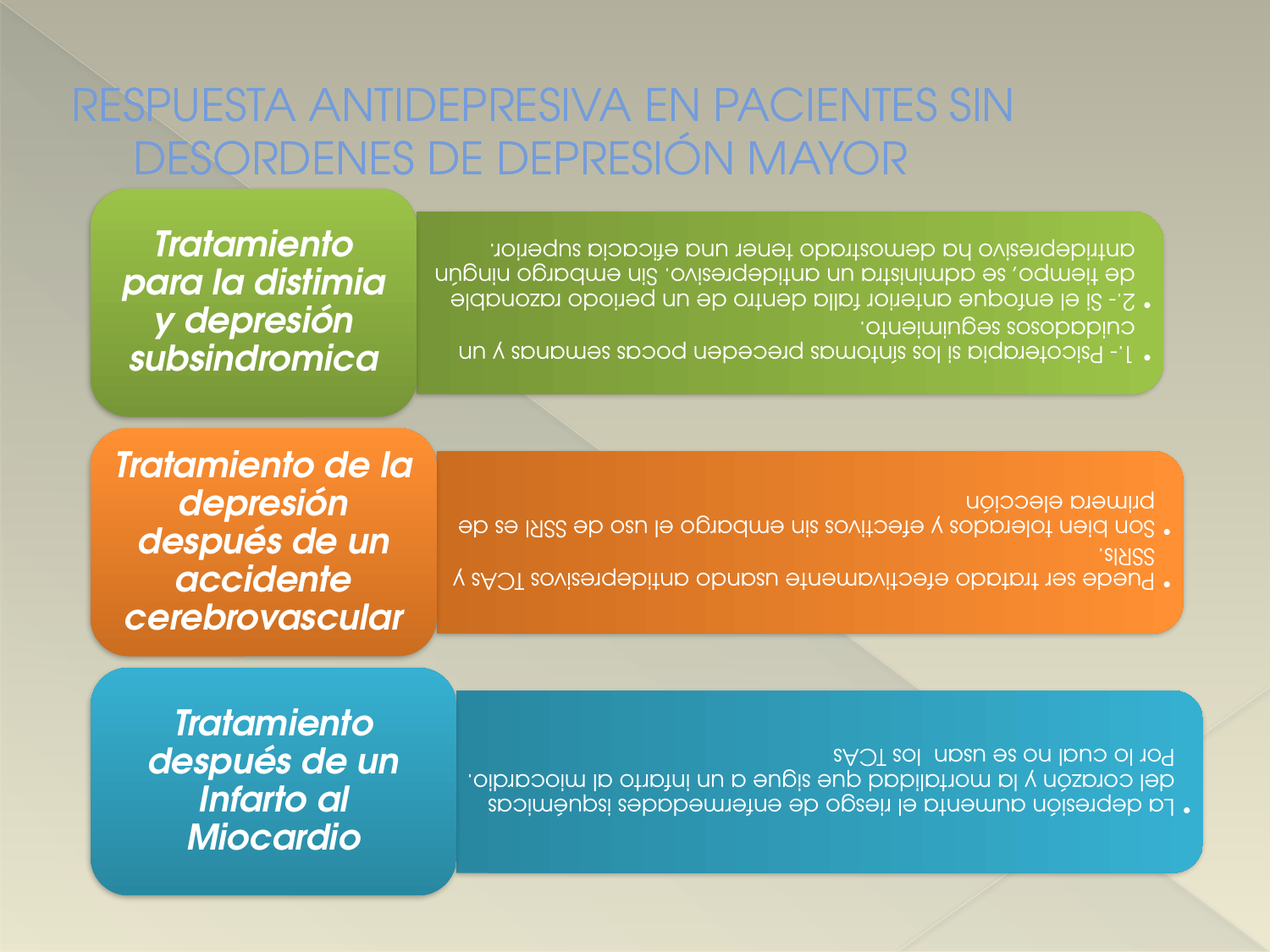

# RESPUESTA ANTIDEPRESIVA EN PACIENTES SIN DESORDENES DE DEPRESIÓN MAYOR
1.- Psicoterapia si los síntomas preceden pocas semanas y un cuidadosos seguimiento.
2.- Si el enfoque anterior falla dentro de un periodo razonable de tiempo, se administra un antidepresivo. Sin embargo ningún antridepresivo ha demostrado tener una eficacia superior.
Tratamiento para la distimia y depresión subsindromica
Puede ser tratado efectivamente usando antidepresivos TCAs y SSRIs.
Son bien tolerados y efectivos sin embargo el uso de SSRI es de primera elección
Tratamiento de la depresión después de un accidente cerebrovascular
La depresión aumenta el riesgo de enfermedades isquémicas del corazón y la mortalidad que sigue a un infarto al miocardio. Por lo cual no se usan  los TCAs
Tratamiento después de un Infarto al Miocardio